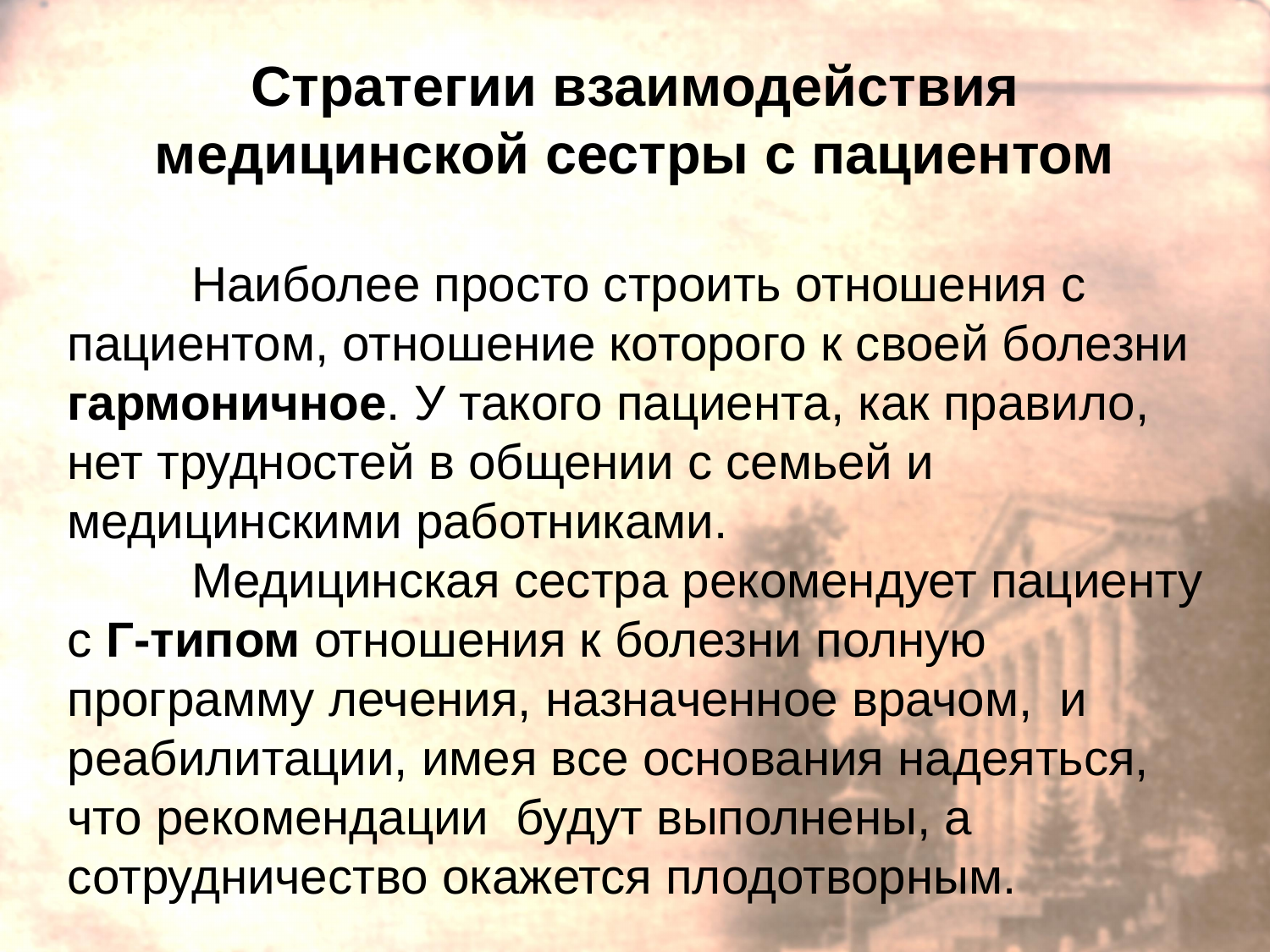

# Стратегии взаимодействия медицинской сестры с пациентом
Наиболее просто строить отношения с пациентом, отношение которого к своей болезни гармоничное. У такого пациента, как правило, нет трудностей в общении с семьей и медицинскими работниками.
Медицинская сестра рекомендует пациенту с Г-типом отношения к болезни полную программу лечения, назначенное врачом,  и реабилитации, имея все основания надеяться, что рекомендации  будут выполнены, а сотрудничество окажется плодотворным.